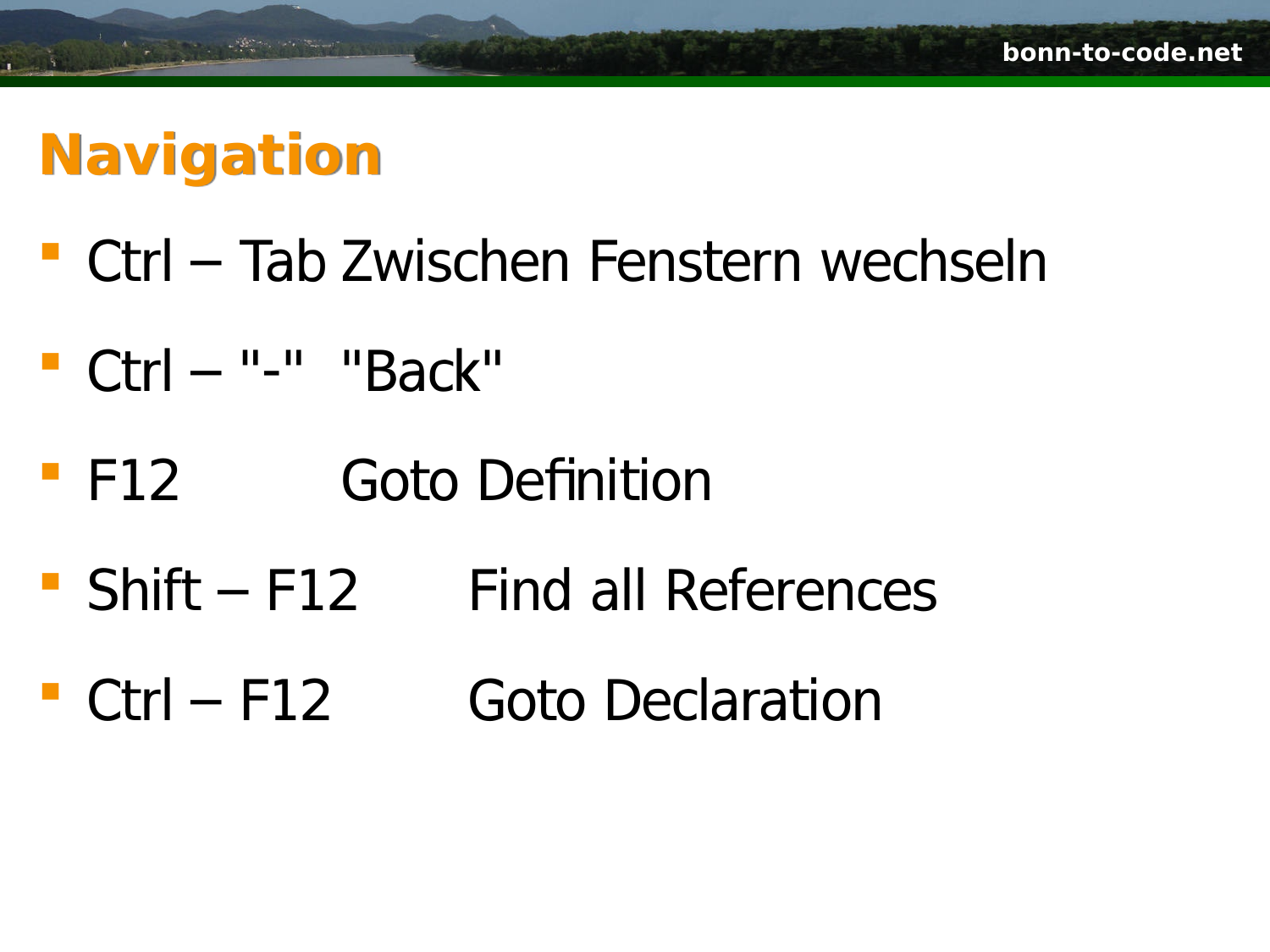

# Navigation
Ctrl – Tab	Zwischen Fenstern wechseln
Ctrl – "-"	"Back"
F12		Goto Definition
Shift – F12	Find all References
Ctrl – F12 	Goto Declaration